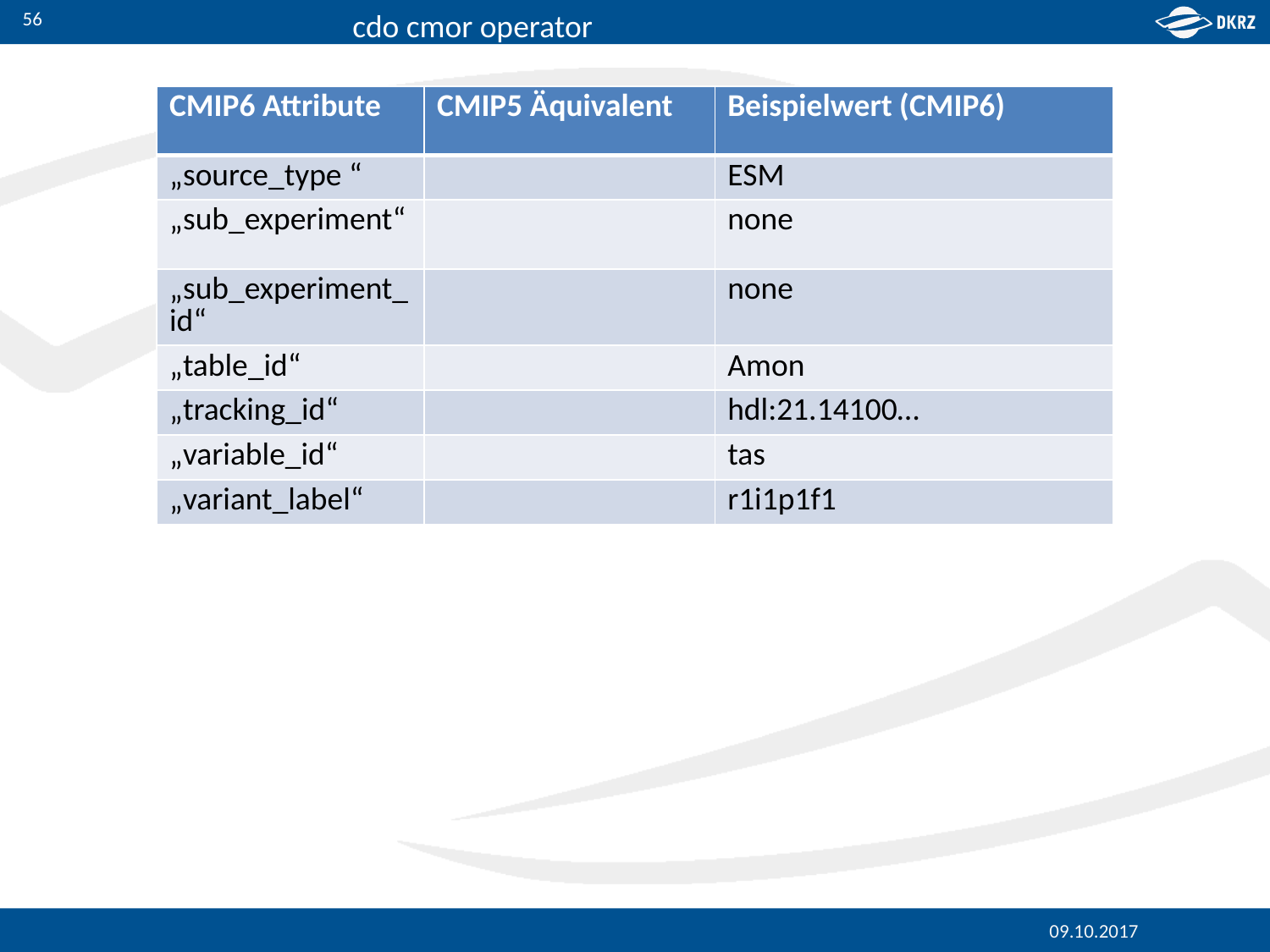

56
| CMIP6 Attribute | CMIP5 Äquivalent | Beispielwert (CMIP6) |
| --- | --- | --- |
| „source\_type “ |  | ESM |
| „sub\_experiment“ |  | none |
| „sub\_experiment\_id“ |  | none |
| „table\_id“ |  | Amon |
| „tracking\_id“ |  | hdl:21.14100… |
| „variable\_id“ |  | tas |
| „variant\_label“ |  | r1i1p1f1 |
09.10.2017